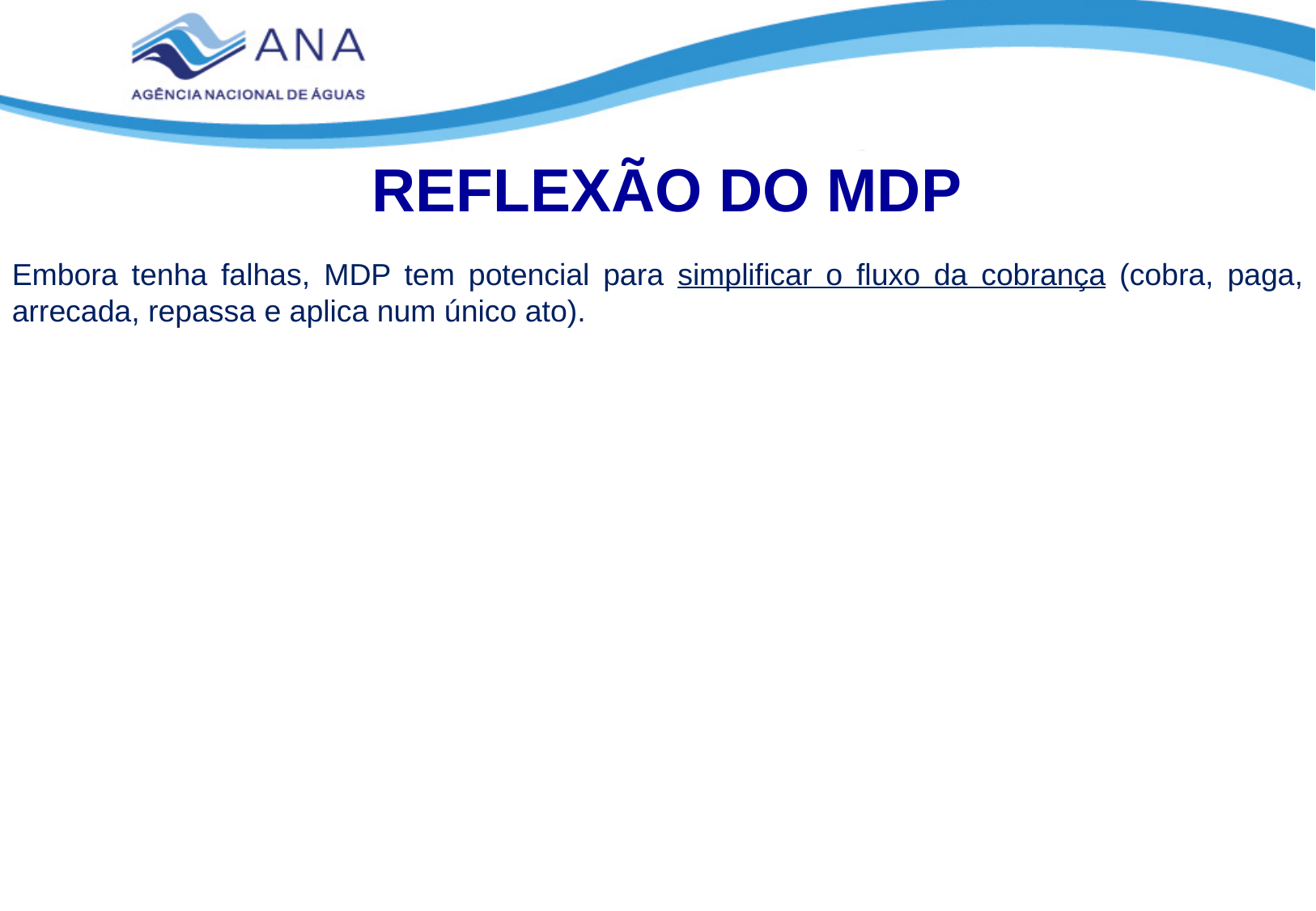

REFLEXÃO DO MDP
Embora tenha falhas, MDP tem potencial para simplificar o fluxo da cobrança (cobra, paga, arrecada, repassa e aplica num único ato).